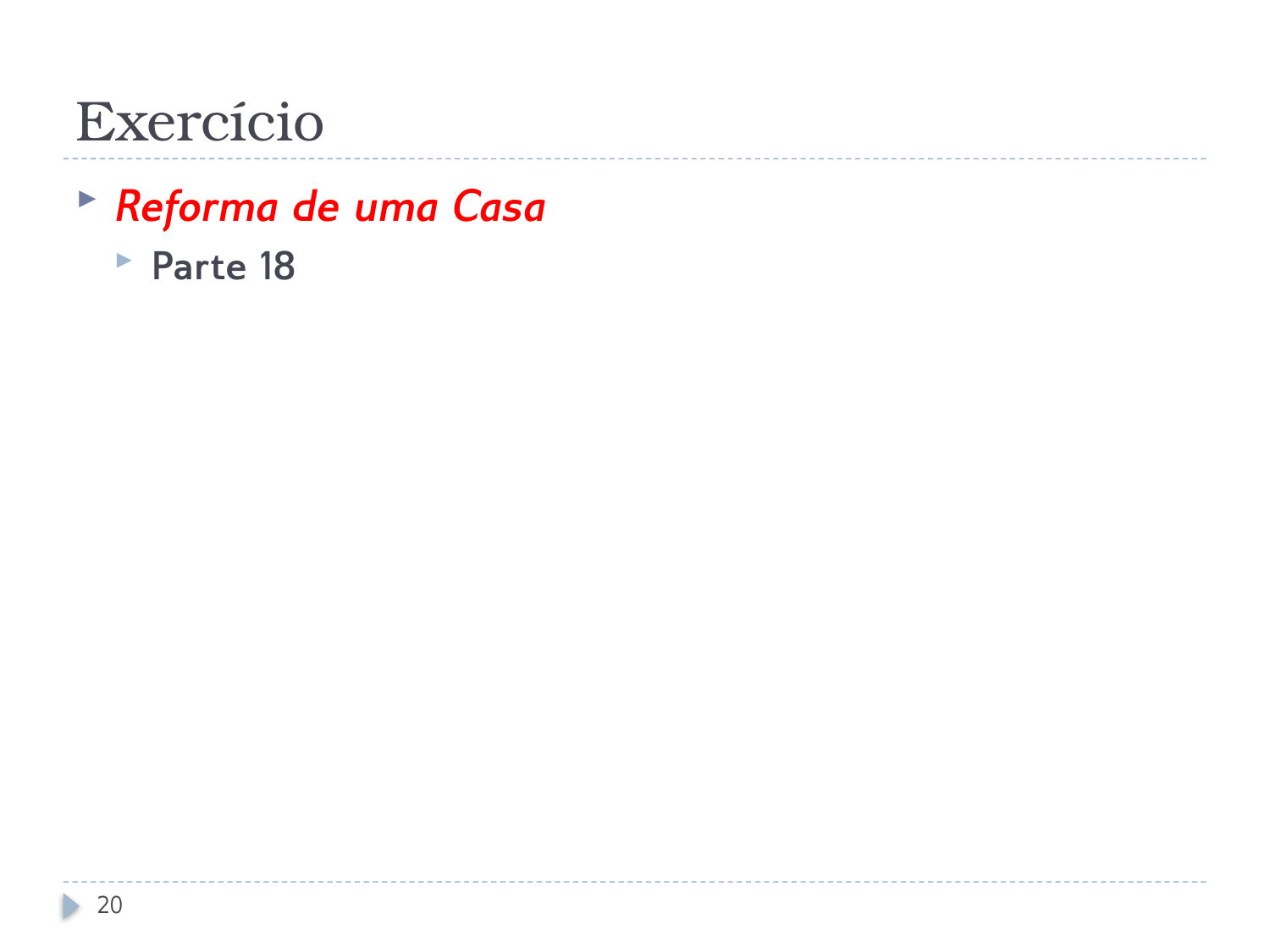

# Exercício
Reforma de uma Casa
Parte 18

20